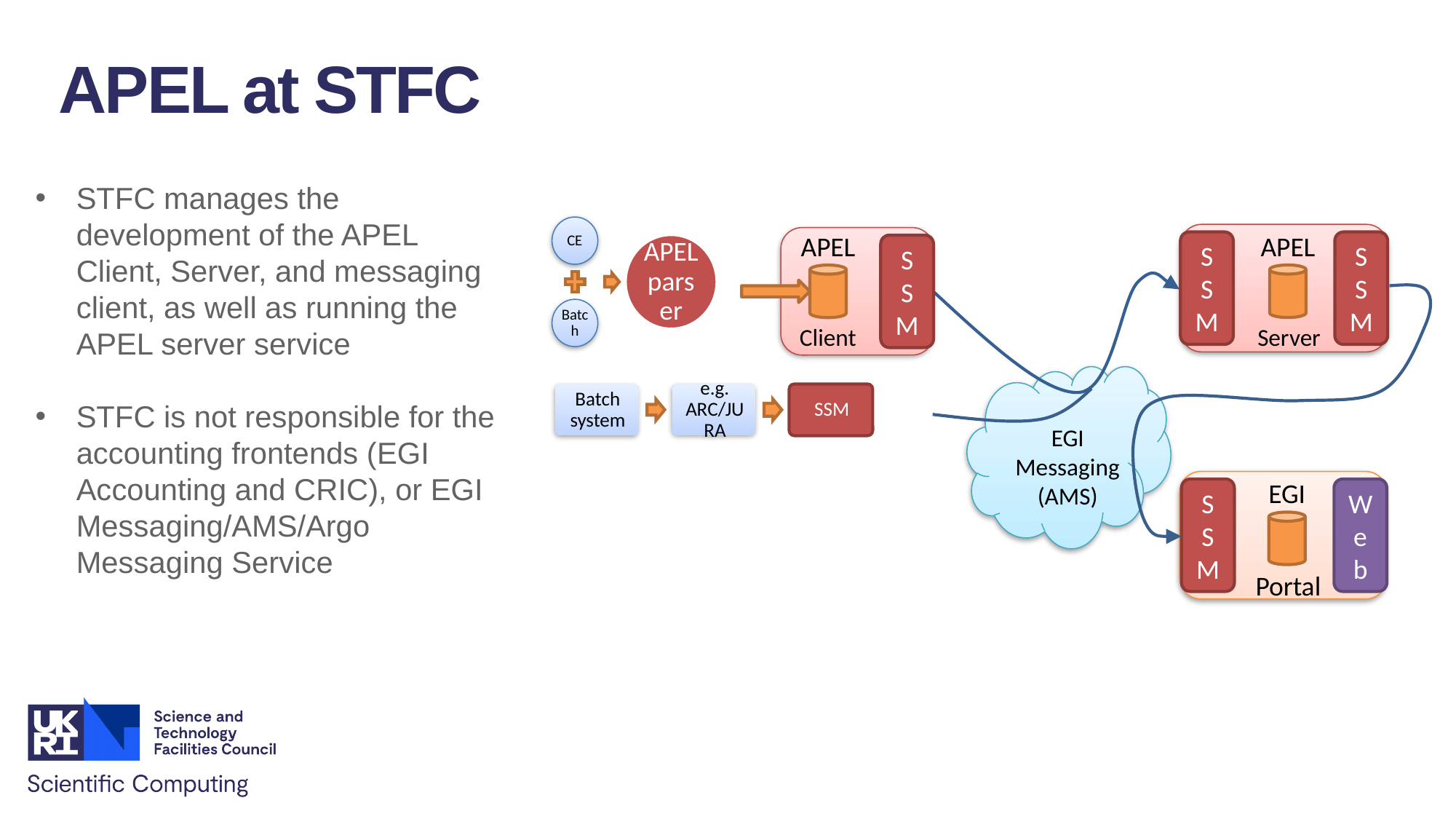

APEL at STFC
STFC manages the development of the APEL Client, Server, and messaging client, as well as running the APEL server service

STFC is not responsible for the accounting frontends (EGI Accounting and CRIC), or EGI Messaging/AMS/Argo Messaging Service

CE

Batch

APEL parser
APEL
APEL

S
S
M
S
S
M
S
S
M

Server
Client
Batch system

e.g. ARC/JURA

SSM

EGI Messaging (AMS)
EGI

S
S
M
W
e
b

Portal